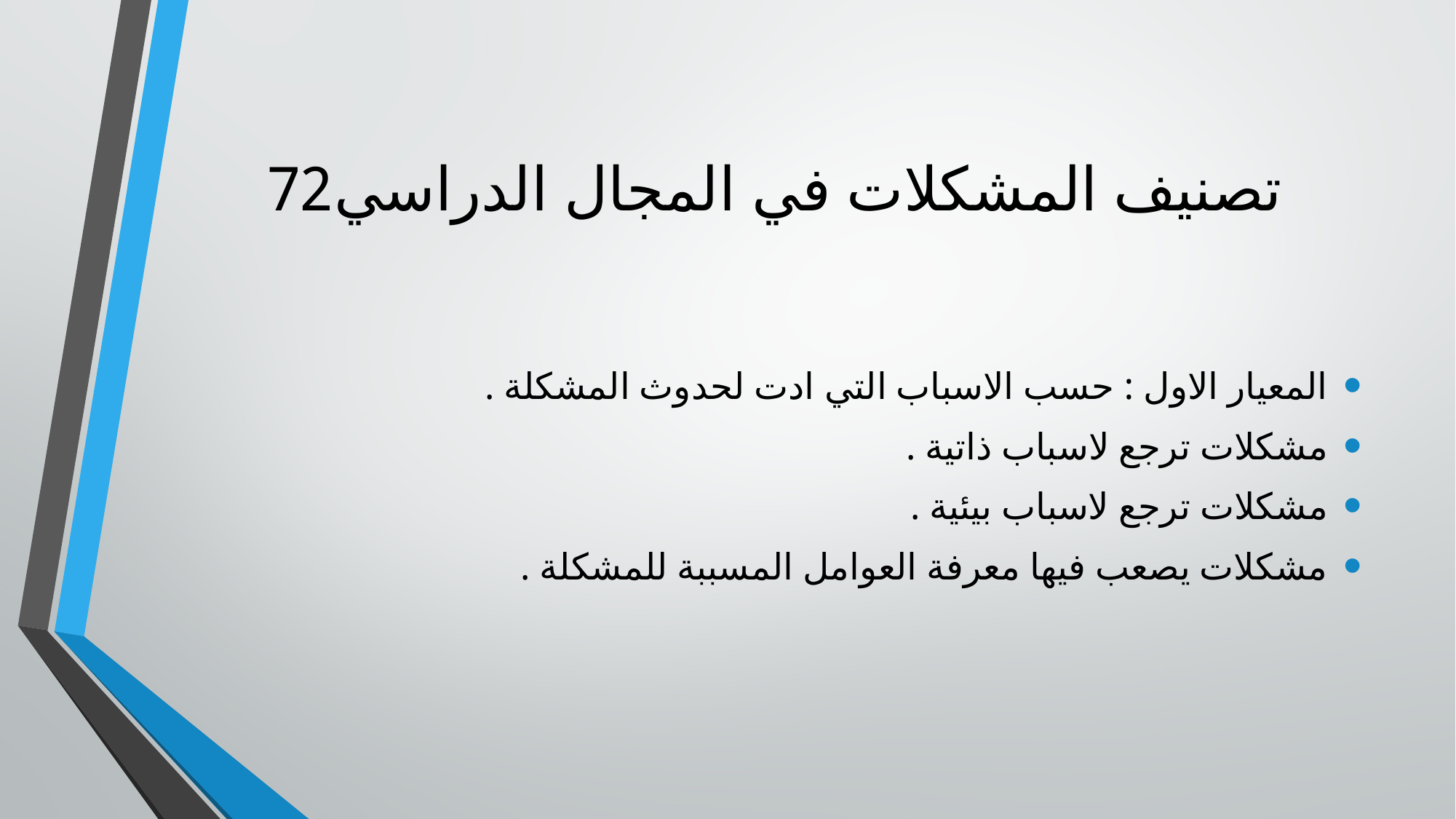

# تصنيف المشكلات في المجال الدراسي72
المعيار الاول : حسب الاسباب التي ادت لحدوث المشكلة .
مشكلات ترجع لاسباب ذاتية .
مشكلات ترجع لاسباب بيئية .
مشكلات يصعب فيها معرفة العوامل المسببة للمشكلة .